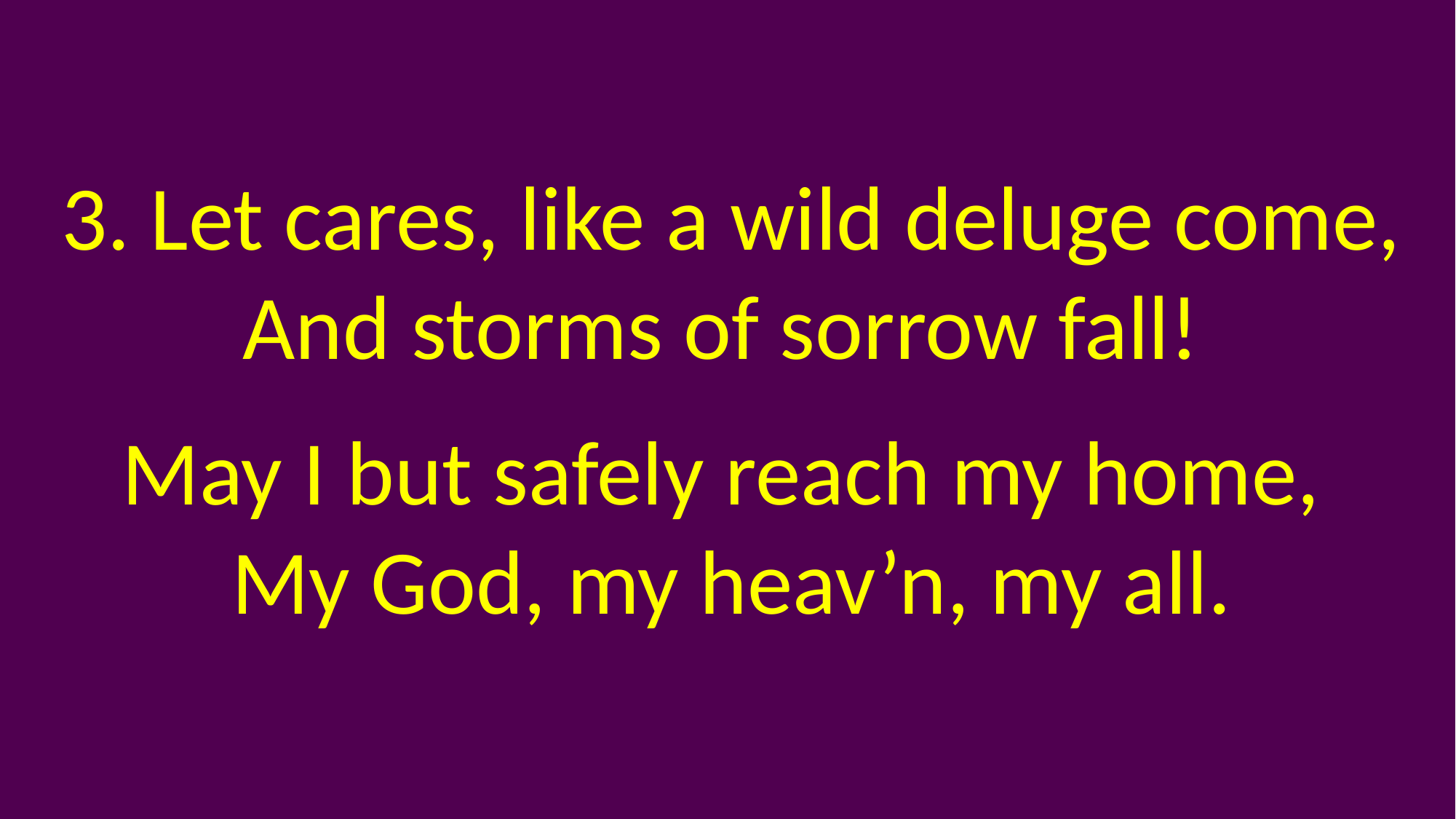

3. Let cares, like a wild deluge come,
And storms of sorrow fall!
May I but safely reach my home,
My God, my heav’n, my all.